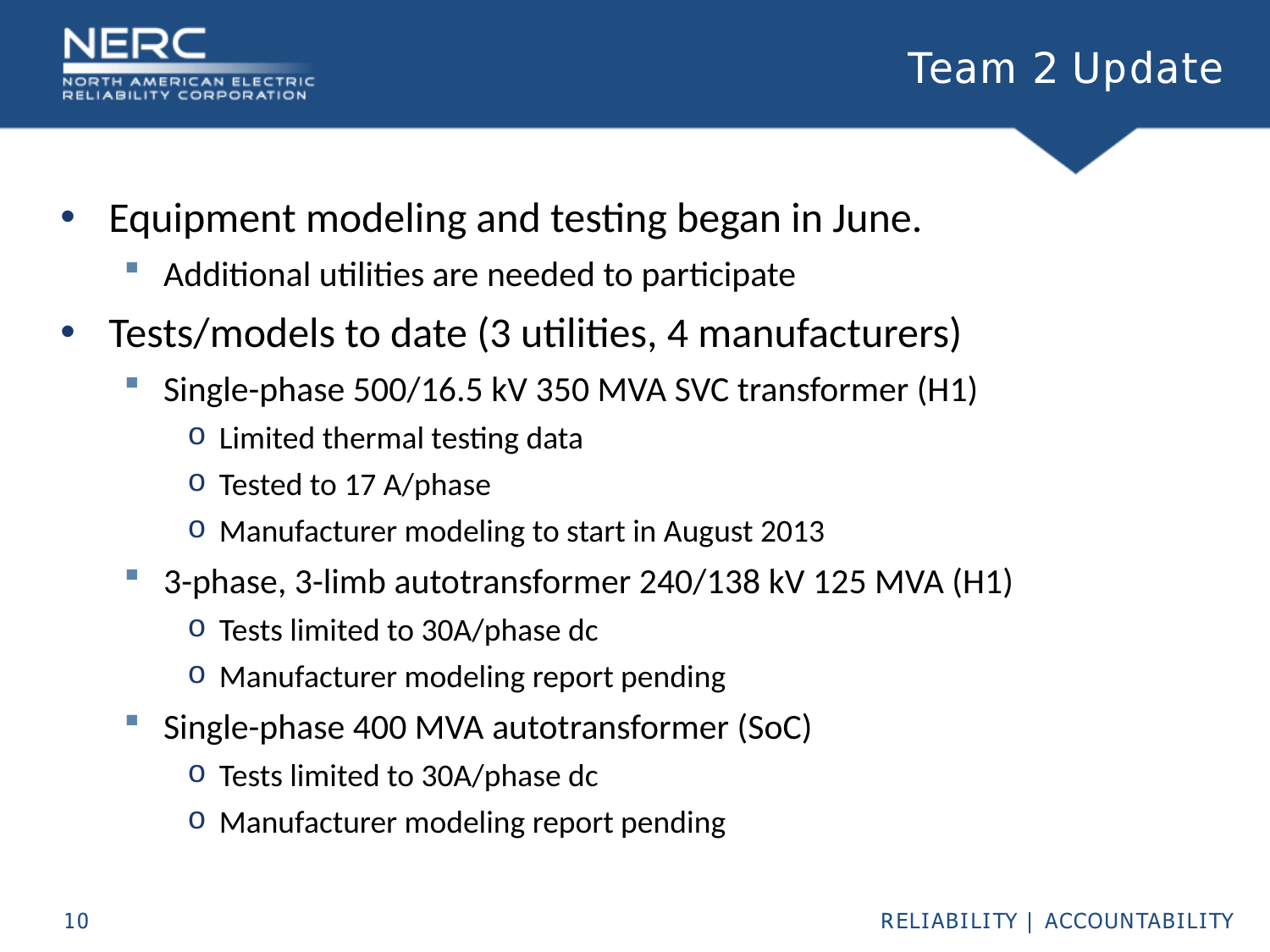

# Team 2 Update
Equipment modeling and testing began in June.
Additional utilities are needed to participate
Tests/models to date (3 utilities, 4 manufacturers)
Single-phase 500/16.5 kV 350 MVA SVC transformer (H1)
Limited thermal testing data
Tested to 17 A/phase
Manufacturer modeling to start in August 2013
3-phase, 3-limb autotransformer 240/138 kV 125 MVA (H1)
Tests limited to 30A/phase dc
Manufacturer modeling report pending
Single-phase 400 MVA autotransformer (SoC)
Tests limited to 30A/phase dc
Manufacturer modeling report pending